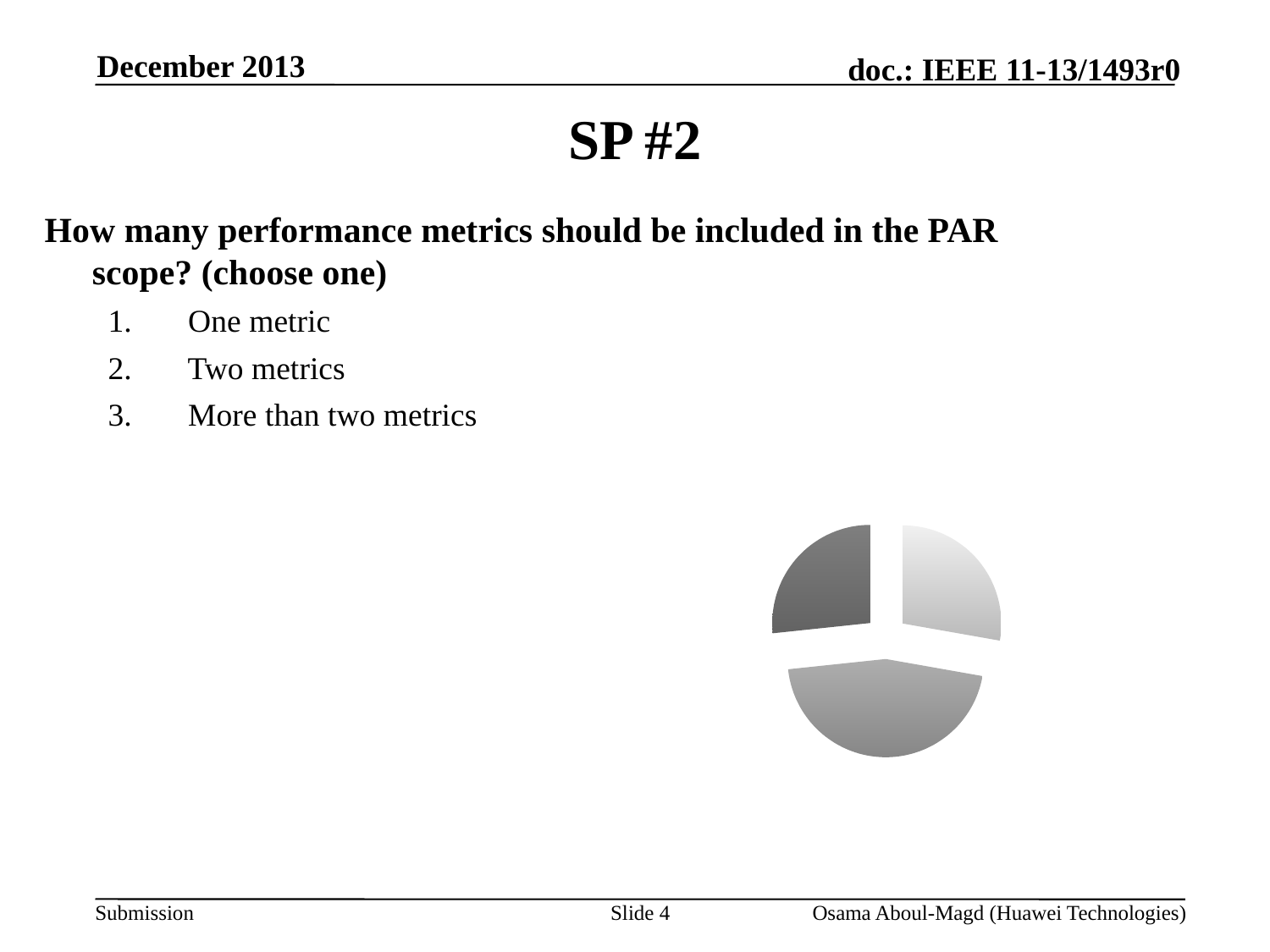

December 2013
# SP #2
How many performance metrics should be included in the PAR scope? (choose one)
1.       One metric
2.       Two metrics
3.       More than two metrics

### Chart:

| Category |  |
|---|---|
| one metric | 25.0 |
| two metrics | 41.0 |
| > two metrics | 24.0 |
Slide 4
Osama Aboul-Magd (Huawei Technologies)